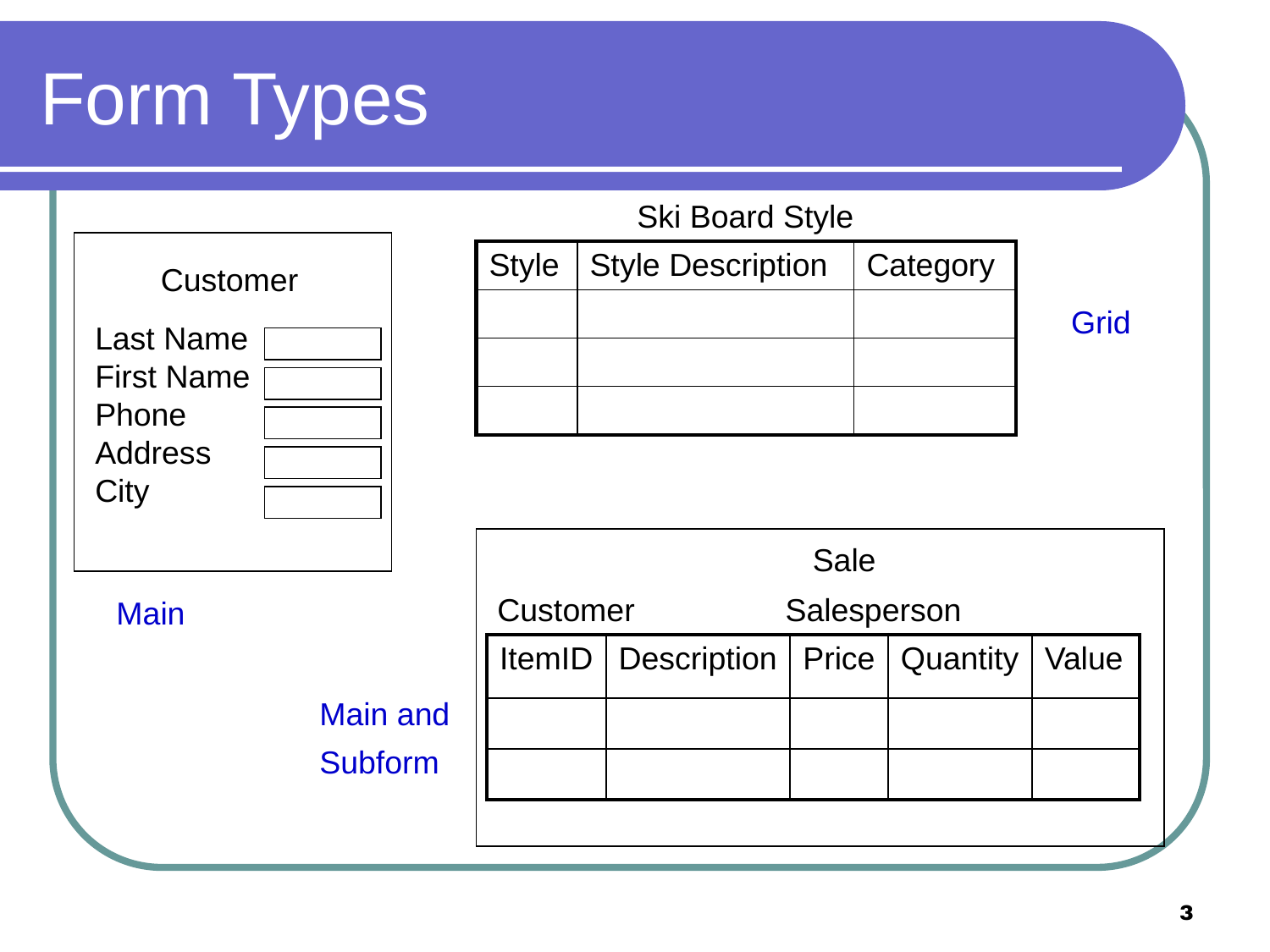

# Form Types
Ski Board Style

| Style | Style Description | Category |
| --- | --- | --- |
|  |  |  |
|  |  |  |
|  |  |  |
Customer
Grid
Last Name
First Name
Phone
Address
City

Sale
Customer
Salesperson
Main
| ItemID | Description | Price | Quantity | Value |
| --- | --- | --- | --- | --- |
|  |  |  |  |  |
|  |  |  |  |  |
Main and
Subform
3